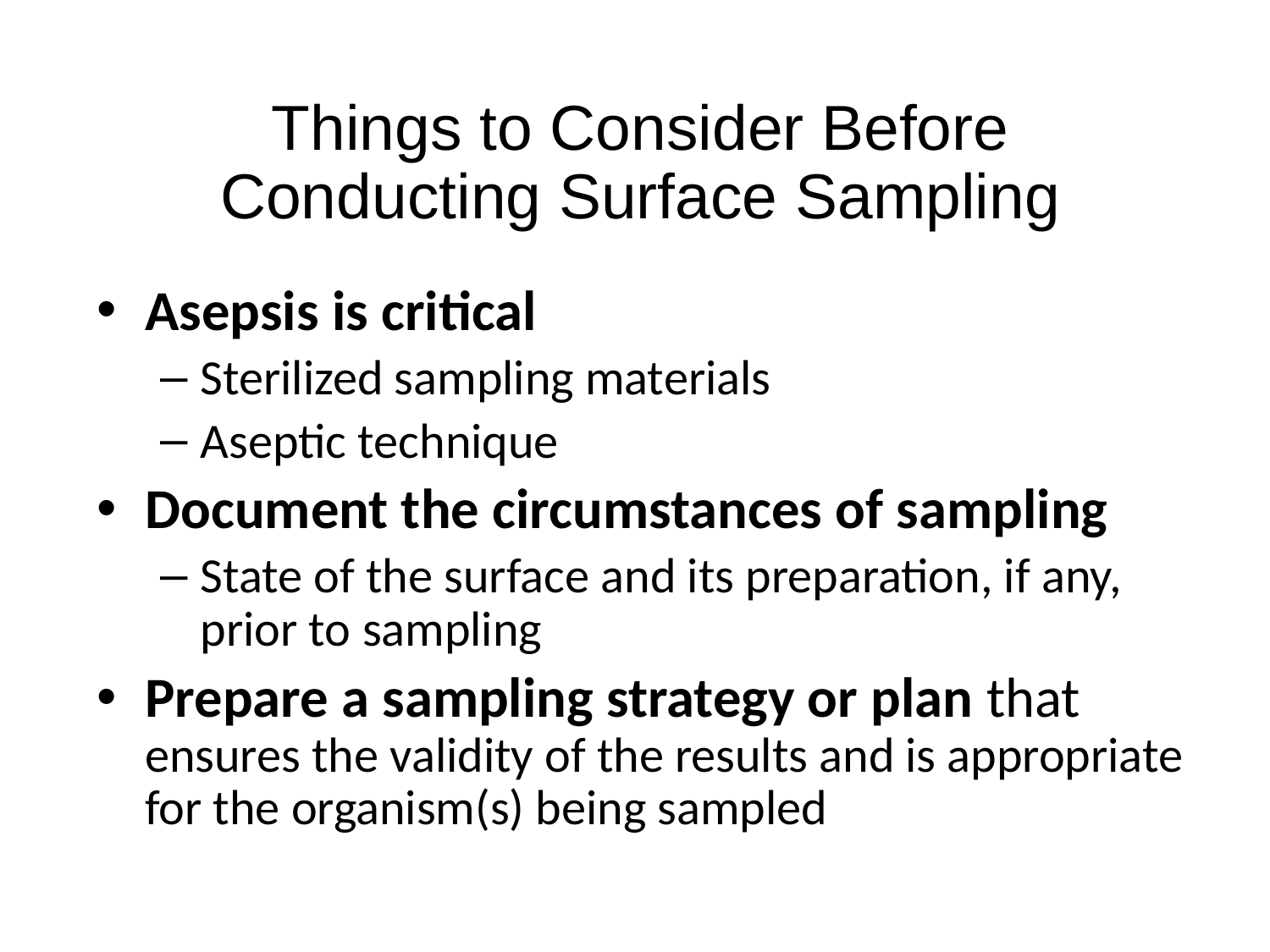

# Things to Consider Before Conducting Surface Sampling
Asepsis is critical
Sterilized sampling materials
Aseptic technique
Document the circumstances of sampling
State of the surface and its preparation, if any, prior to sampling
Prepare a sampling strategy or plan that ensures the validity of the results and is appropriate for the organism(s) being sampled